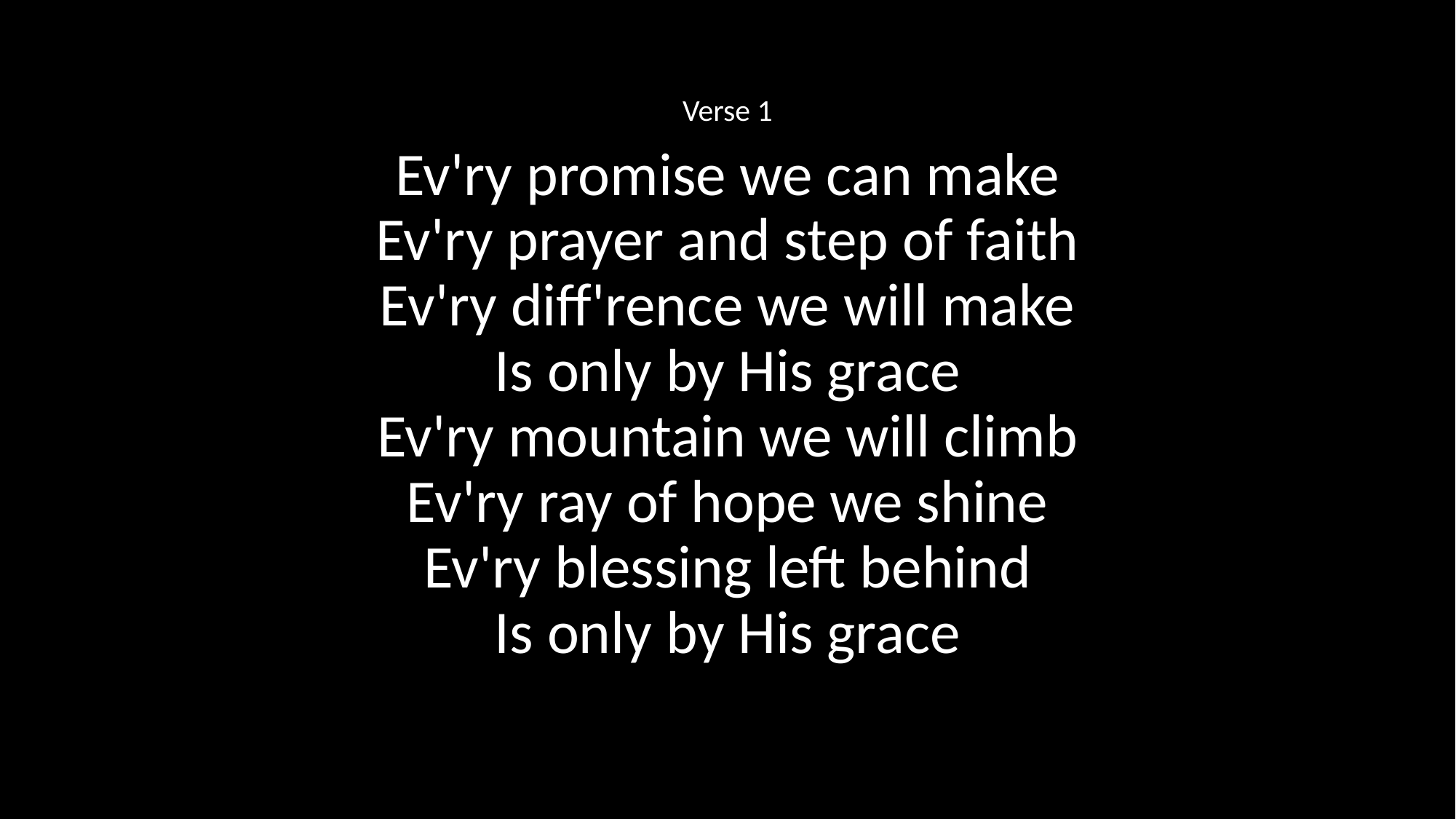

Verse 1
Ev'ry promise we can make
Ev'ry prayer and step of faith
Ev'ry diff'rence we will make
Is only by His grace
Ev'ry mountain we will climb
Ev'ry ray of hope we shine
Ev'ry blessing left behind
Is only by His grace